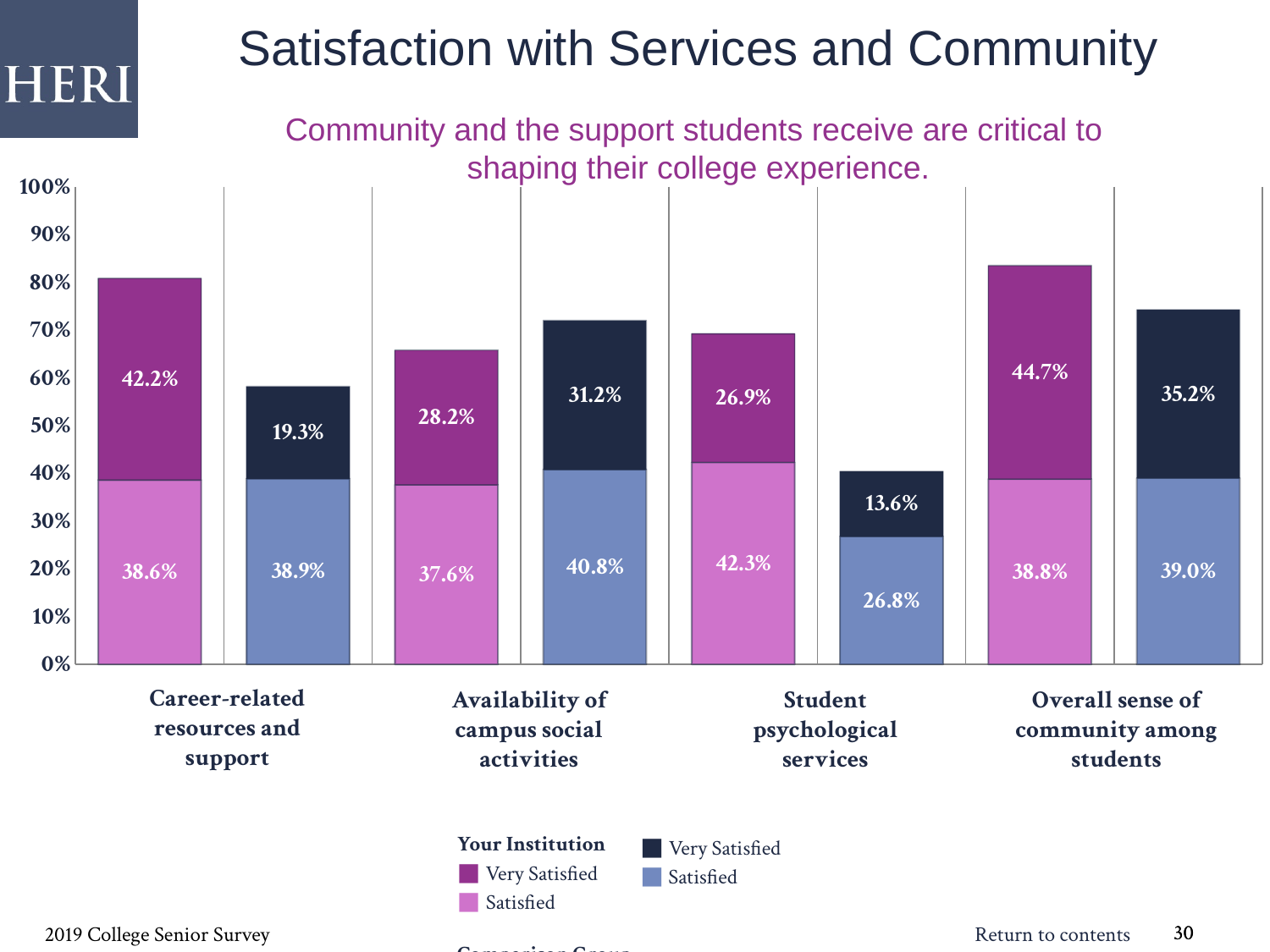

Satisfaction with Services and Community
Community and the support students receive are critical to
shaping their college experience.

### Chart

| Category | very satisfied | satisfied |
|---|---|---|
| Career-related resources and support | 0.386 | 0.422 |
| comp | 0.389 | 0.193 |
| Availability of campus social activities | 0.376 | 0.282 |
| comp | 0.408 | 0.312 |
| Student psychological services | 0.423 | 0.269 |
| comp | 0.268 | 0.136 |
| Overall sense of community among students | 0.388 | 0.447 |
| comp | 0.39 | 0.352 |
Career-related resources and support
Availability of campus social activities
Student psychological services
Overall sense of community among students
Your Institution
■ Very Satisfied
■ Satisfied

Comparison Group
■ Very Satisfied
■ Satisfied

2019 College Senior Survey
30
30